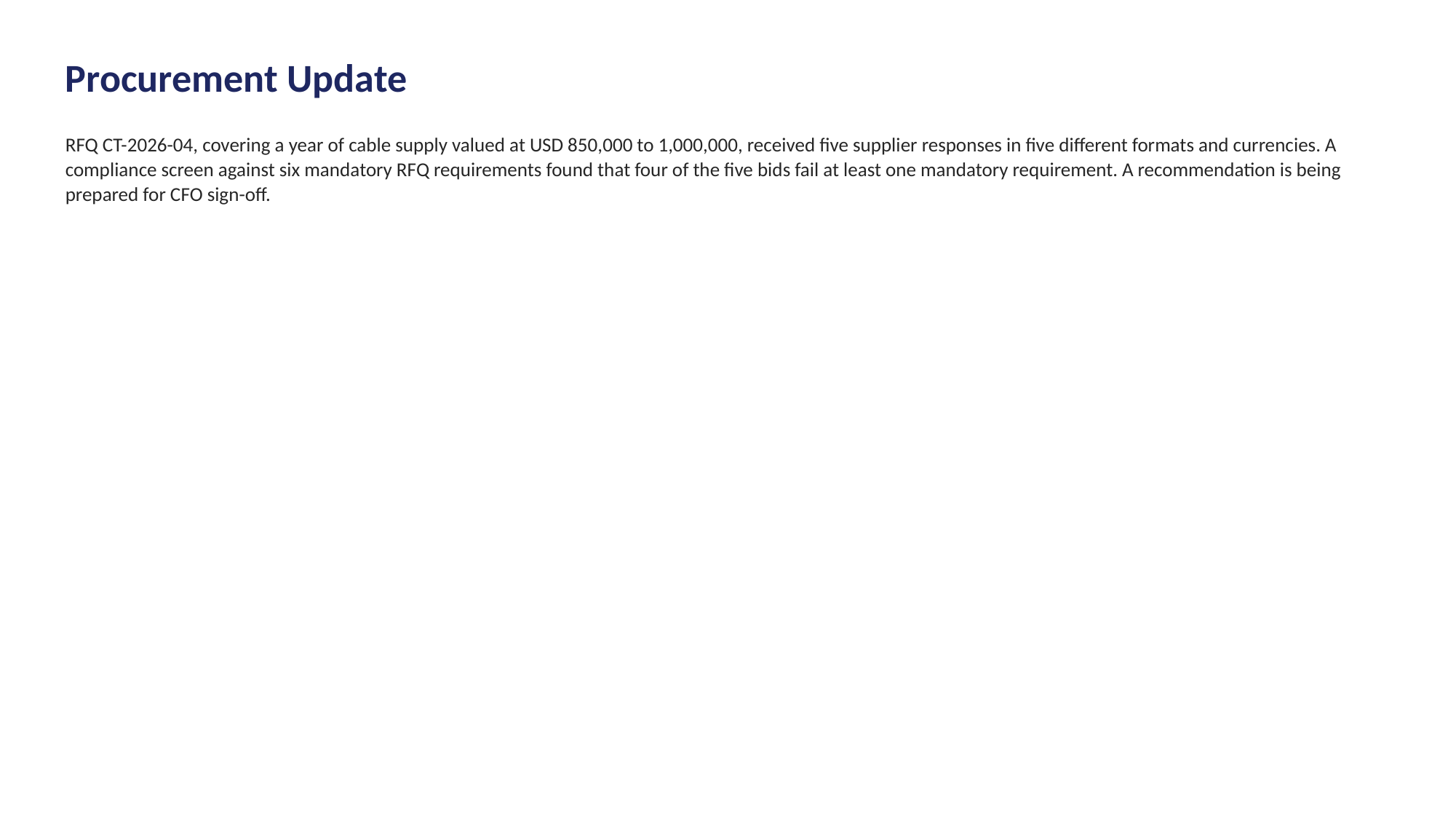

Procurement Update
RFQ CT-2026-04, covering a year of cable supply valued at USD 850,000 to 1,000,000, received five supplier responses in five different formats and currencies. A compliance screen against six mandatory RFQ requirements found that four of the five bids fail at least one mandatory requirement. A recommendation is being prepared for CFO sign-off.